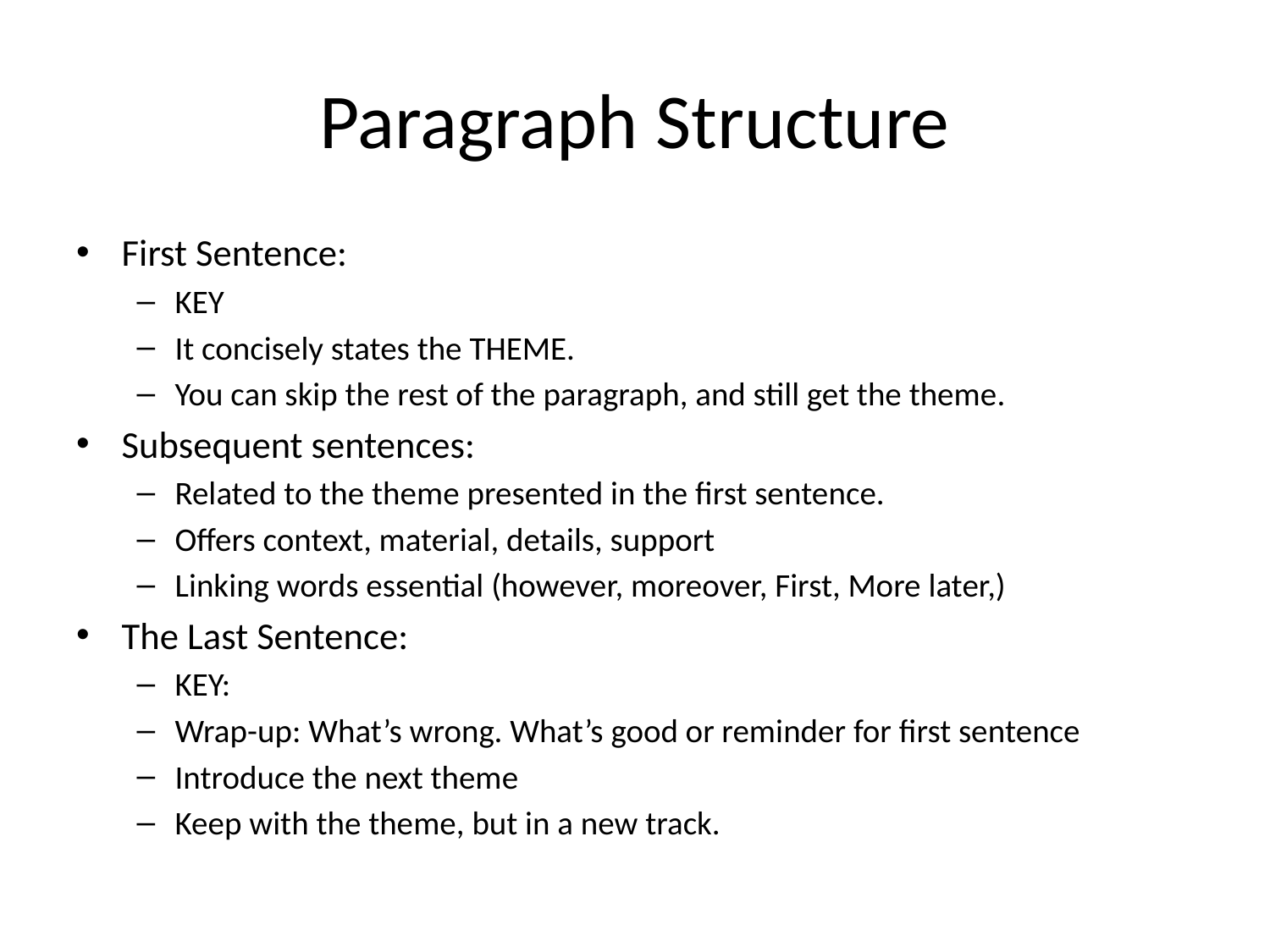

# Paragraph Structure
First Sentence:
KEY
It concisely states the THEME.
You can skip the rest of the paragraph, and still get the theme.
Subsequent sentences:
Related to the theme presented in the first sentence.
Offers context, material, details, support
Linking words essential (however, moreover, First, More later,)
The Last Sentence:
KEY:
Wrap-up: What’s wrong. What’s good or reminder for first sentence
Introduce the next theme
Keep with the theme, but in a new track.